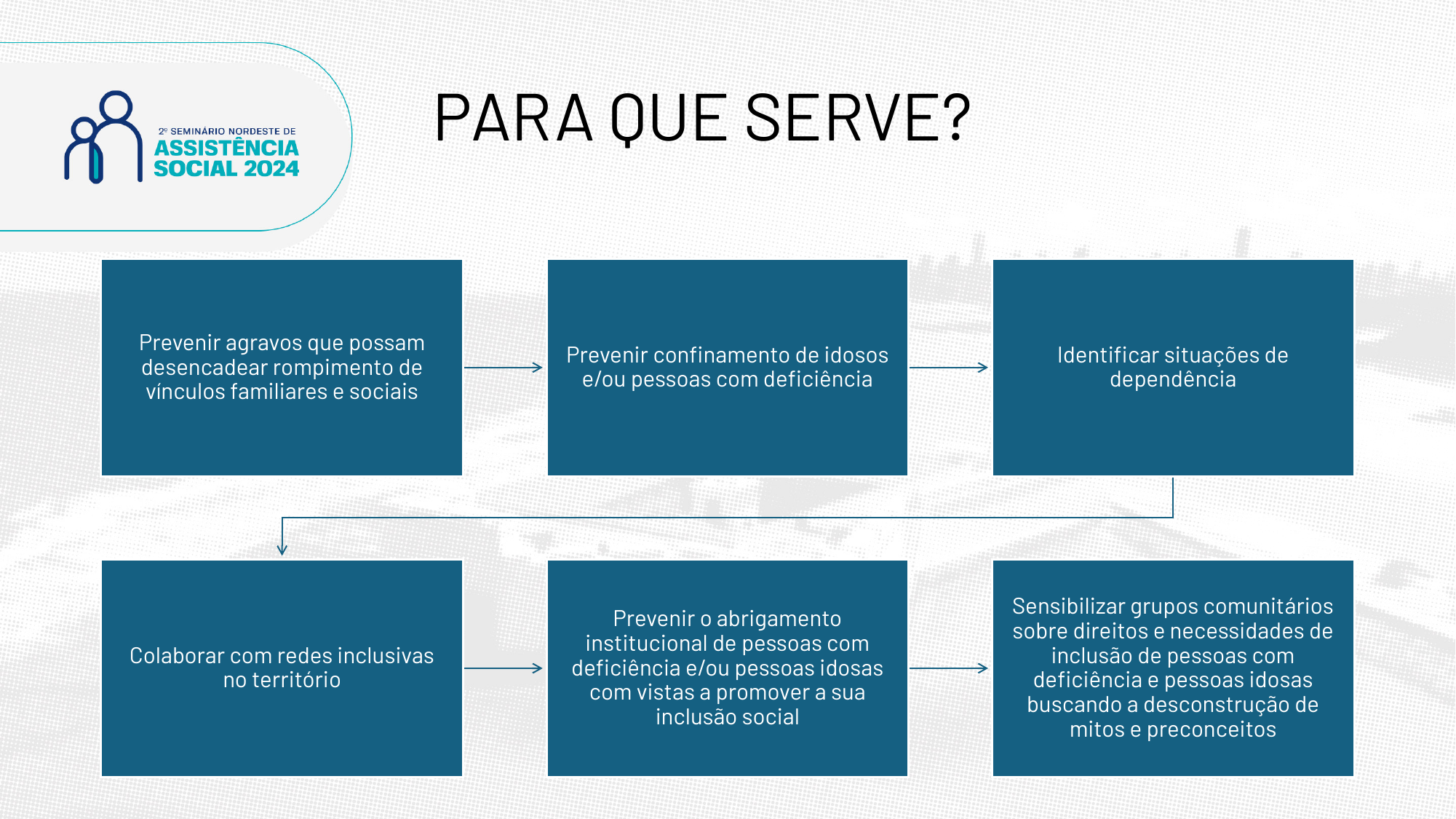

# PARA QUE SERVE?

Prevenir agravos que possam desencadear rompimento de vínculos familiares e sociais

Prevenir confinamento de idosos e/ou pessoas com deficiência

Identificar situações de dependência

Colaborar com redes inclusivas no território

Prevenir o abrigamento institucional de pessoas com deficiência e/ou pessoas idosas com vistas a promover a sua inclusão social
Sensibilizar grupos comunitários sobre direitos e necessidades de inclusão de pessoas com deficiência e pessoas idosas buscando a desconstrução de mitos e preconceitos